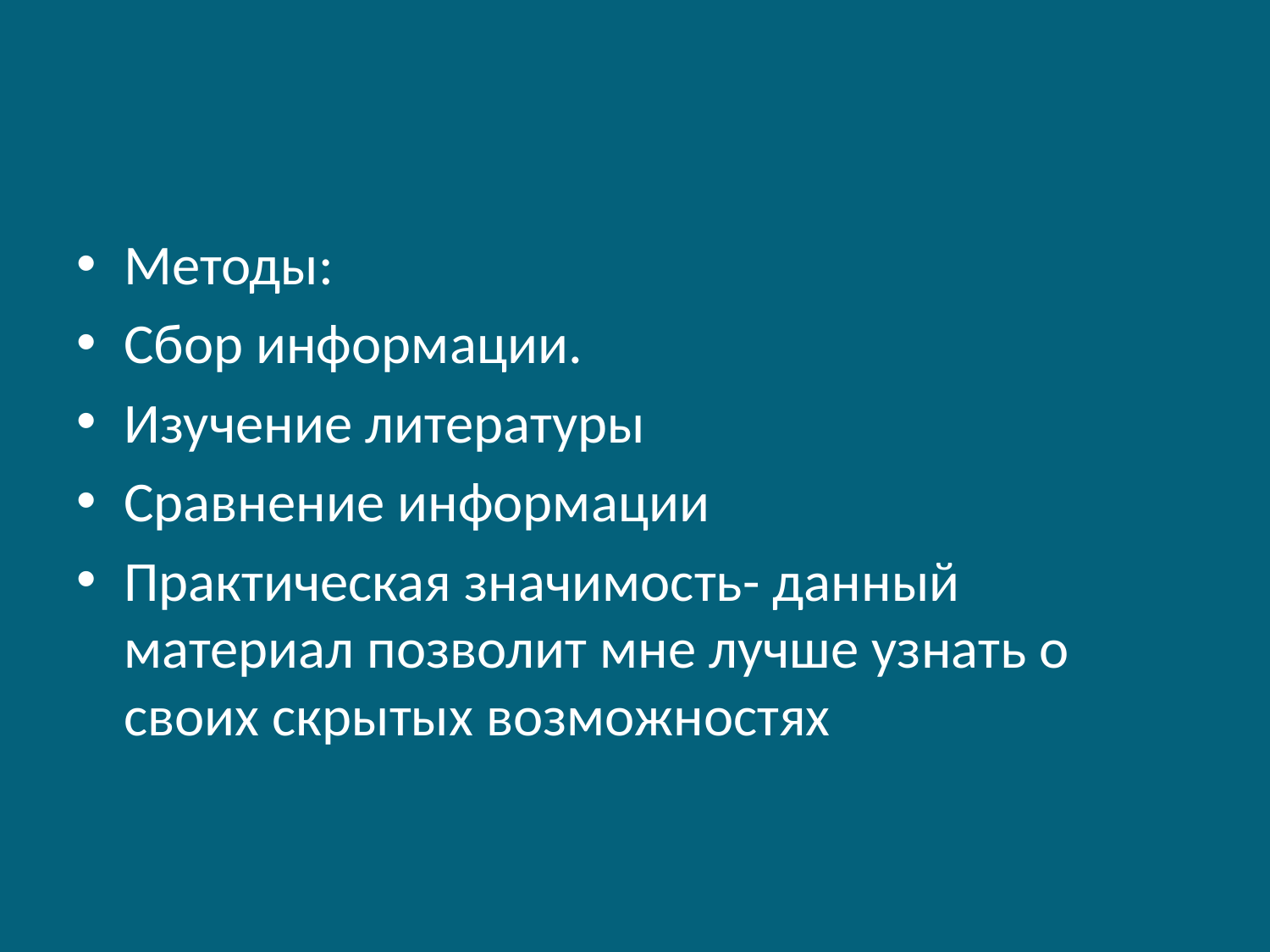

Методы:
Сбор информации.
Изучение литературы
Сравнение информации
Практическая значимость- данный  материал позволит мне лучше узнать о своих скрытых возможностях